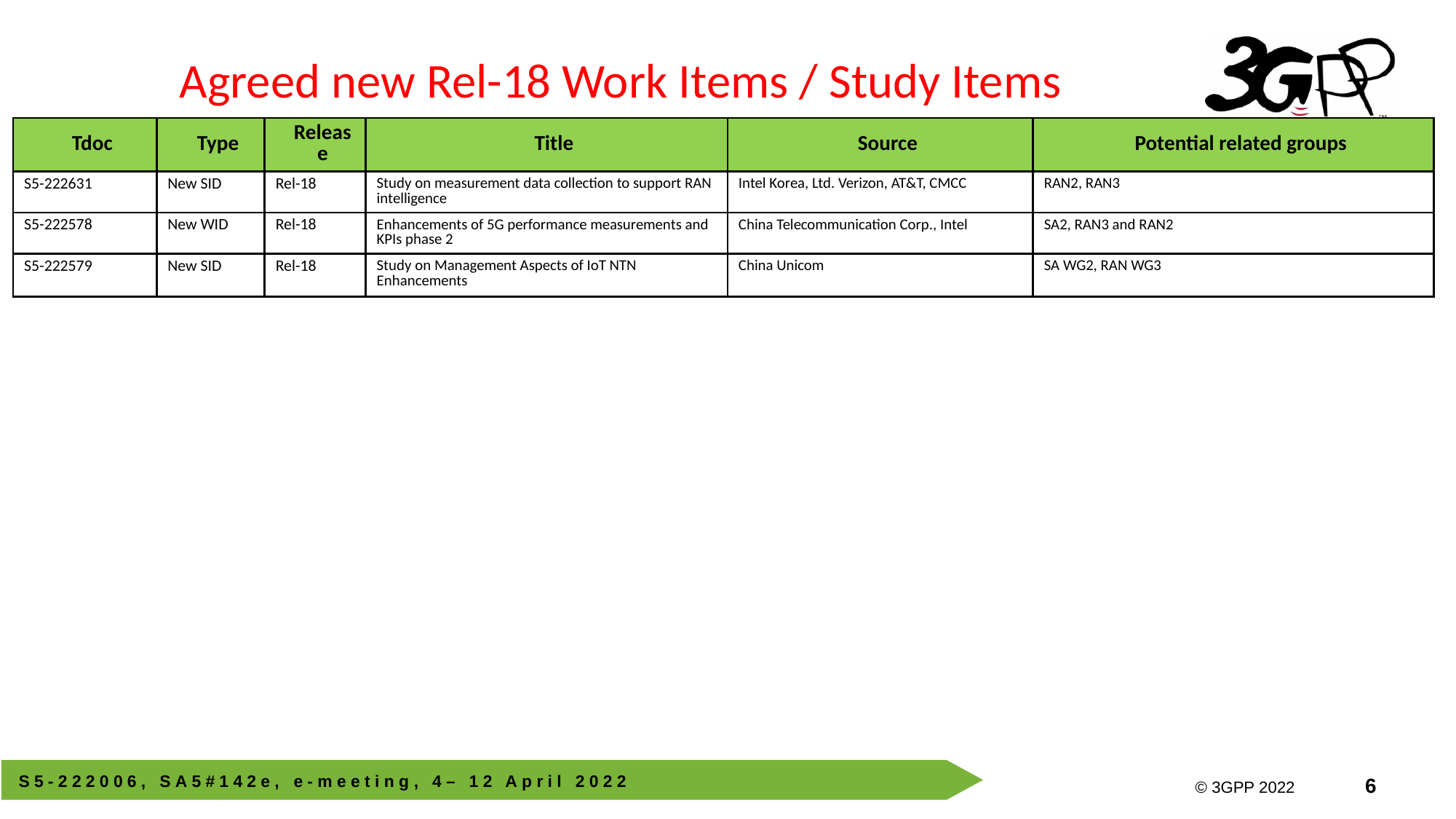

Agreed new Rel-18 Work Items / Study Items
| Tdoc | Type | Release | Title | Source | Potential related groups |
| --- | --- | --- | --- | --- | --- |
| S5-222631 | New SID | Rel-18 | Study on measurement data collection to support RAN intelligence | Intel Korea, Ltd. Verizon, AT&T, CMCC | RAN2, RAN3 |
| S5-222578 | New WID | Rel-18 | Enhancements of 5G performance measurements and KPIs phase 2 | China Telecommunication Corp., Intel | SA2, RAN3 and RAN2 |
| S5-222579 | New SID | Rel-18 | Study on Management Aspects of IoT NTN Enhancements | China Unicom | SA WG2, RAN WG3 |